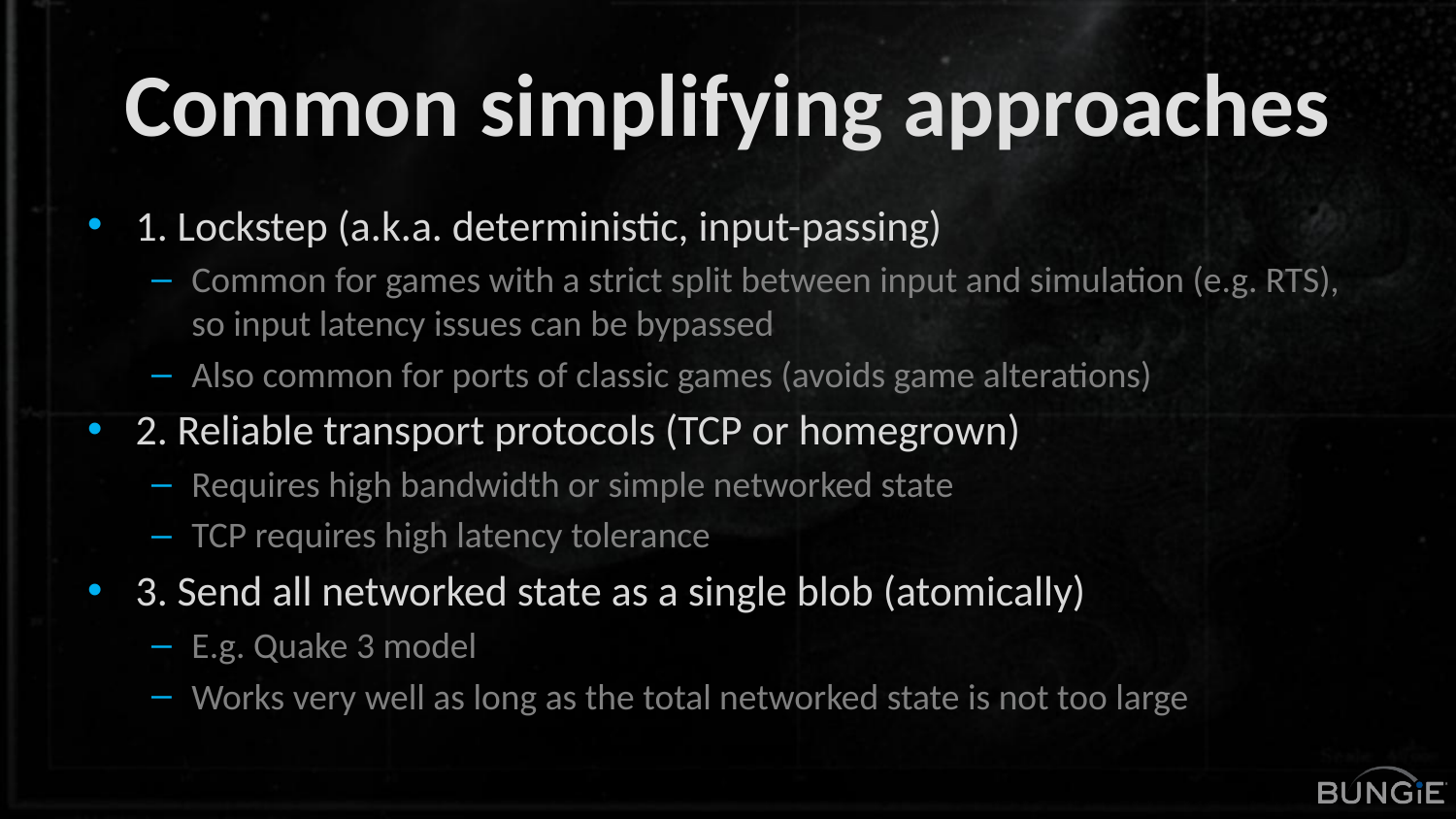

# Common simplifying approaches
1. Lockstep (a.k.a. deterministic, input-passing)
Common for games with a strict split between input and simulation (e.g. RTS), so input latency issues can be bypassed
Also common for ports of classic games (avoids game alterations)
2. Reliable transport protocols (TCP or homegrown)
Requires high bandwidth or simple networked state
TCP requires high latency tolerance
3. Send all networked state as a single blob (atomically)
E.g. Quake 3 model
Works very well as long as the total networked state is not too large